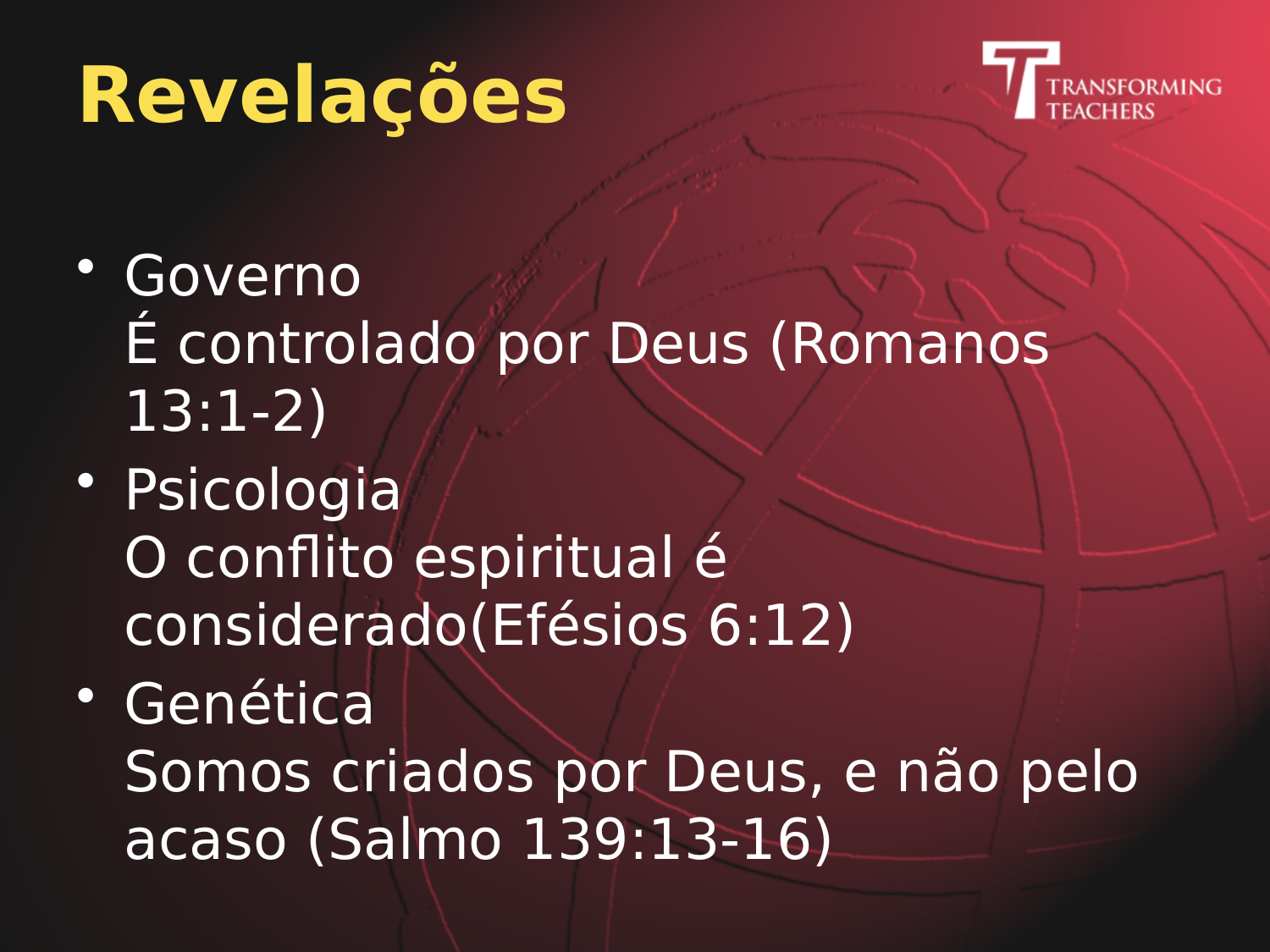

# Revelações
Governo
É controlado por Deus (Romanos 13:1-2)
Psicologia
O conflito espiritual é considerado(Efésios 6:12)
Genética
Somos criados por Deus, e não pelo acaso (Salmo 139:13-16)